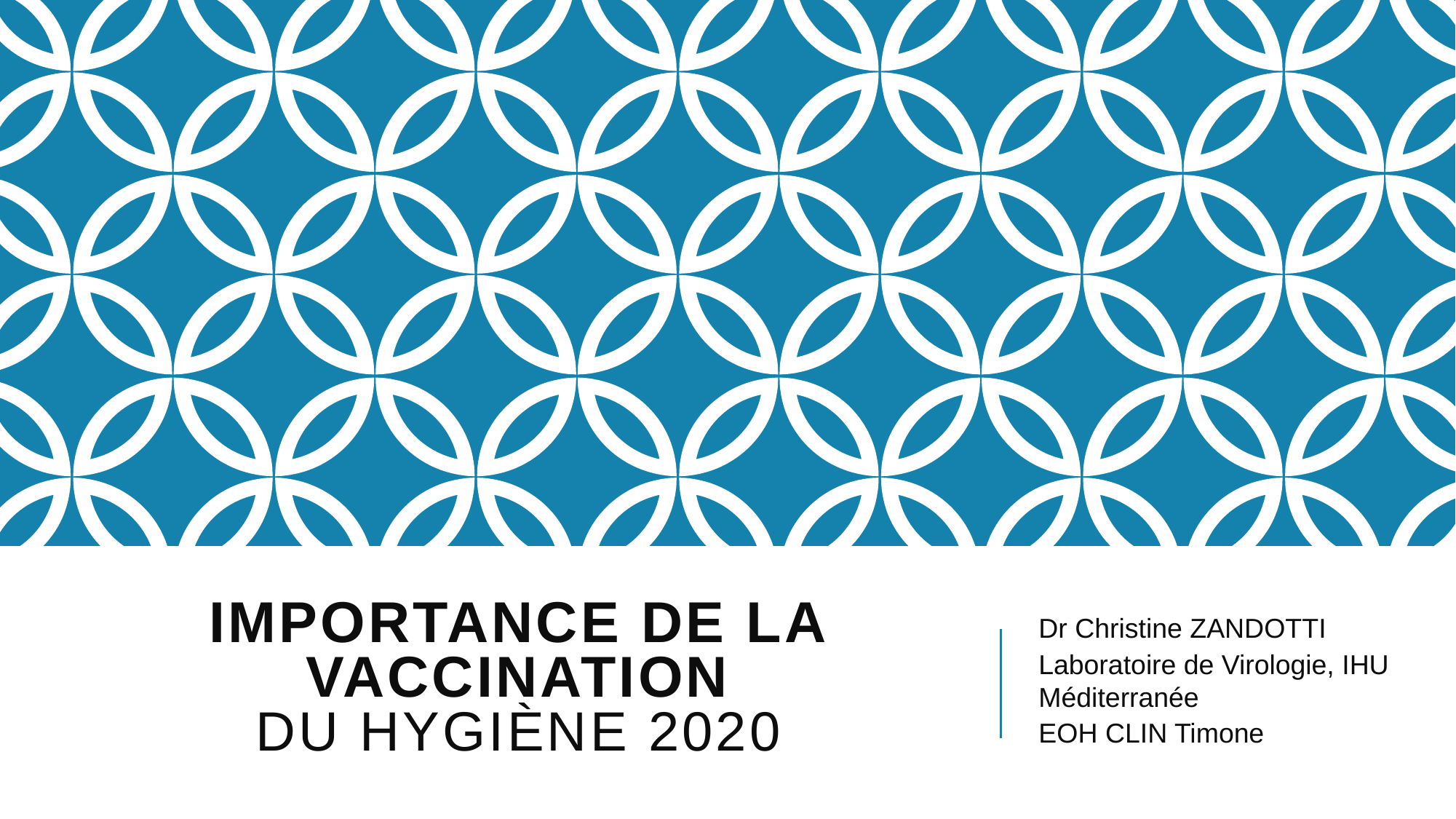

# Importance de la Vaccination DU Hygiène 2020
Dr Christine ZANDOTTI
Laboratoire de Virologie, IHU Méditerranée
EOH CLIN Timone